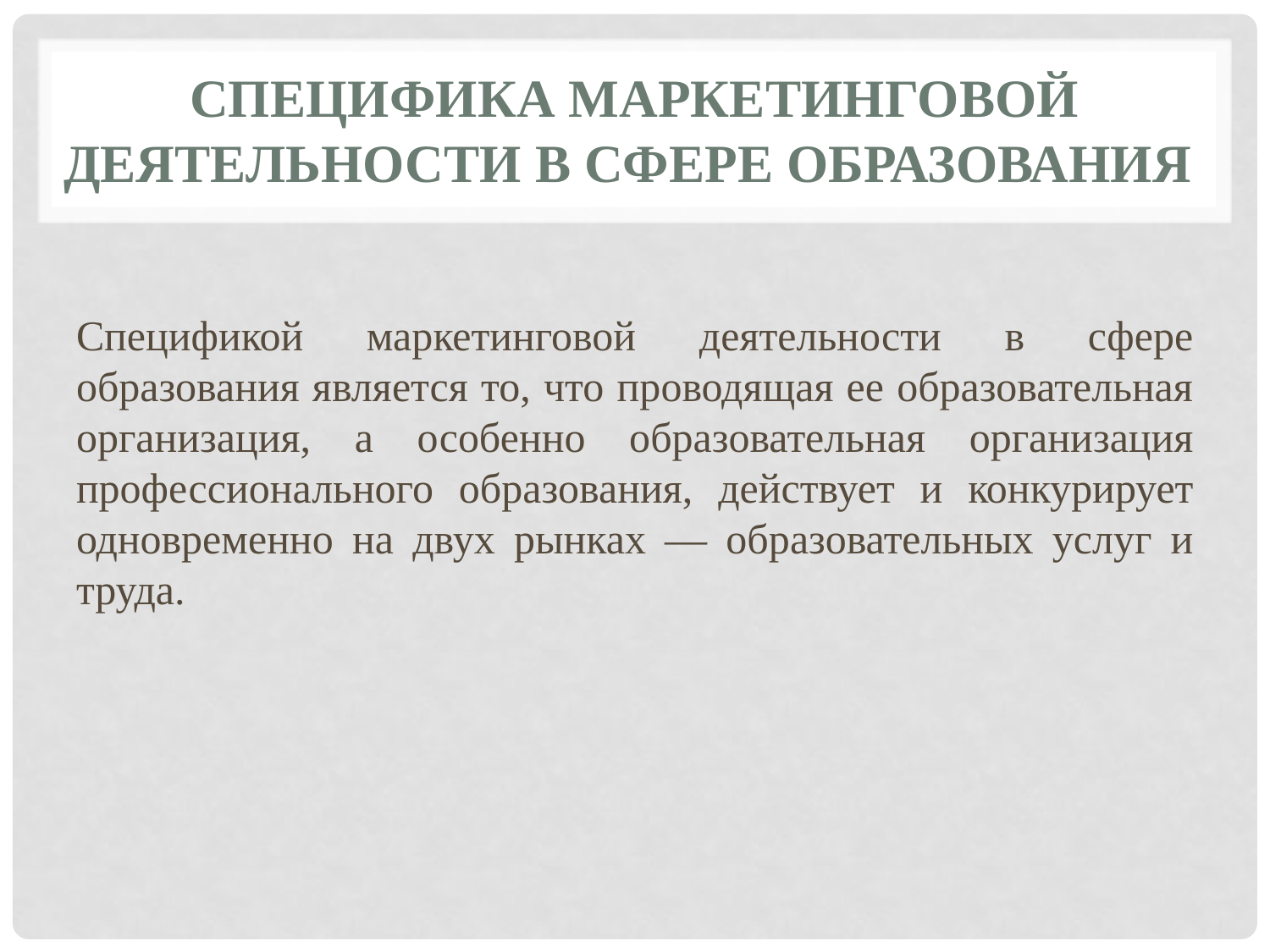

# Специфика маркетинговой деятельности в сфере образования

Спецификой маркетинговой деятельности в сфере образования является то, что проводящая ее образовательная организация, а особенно образовательная организация профессионального образования, действует и конкурирует одновременно на двух рынках — образовательных услуг и труда.